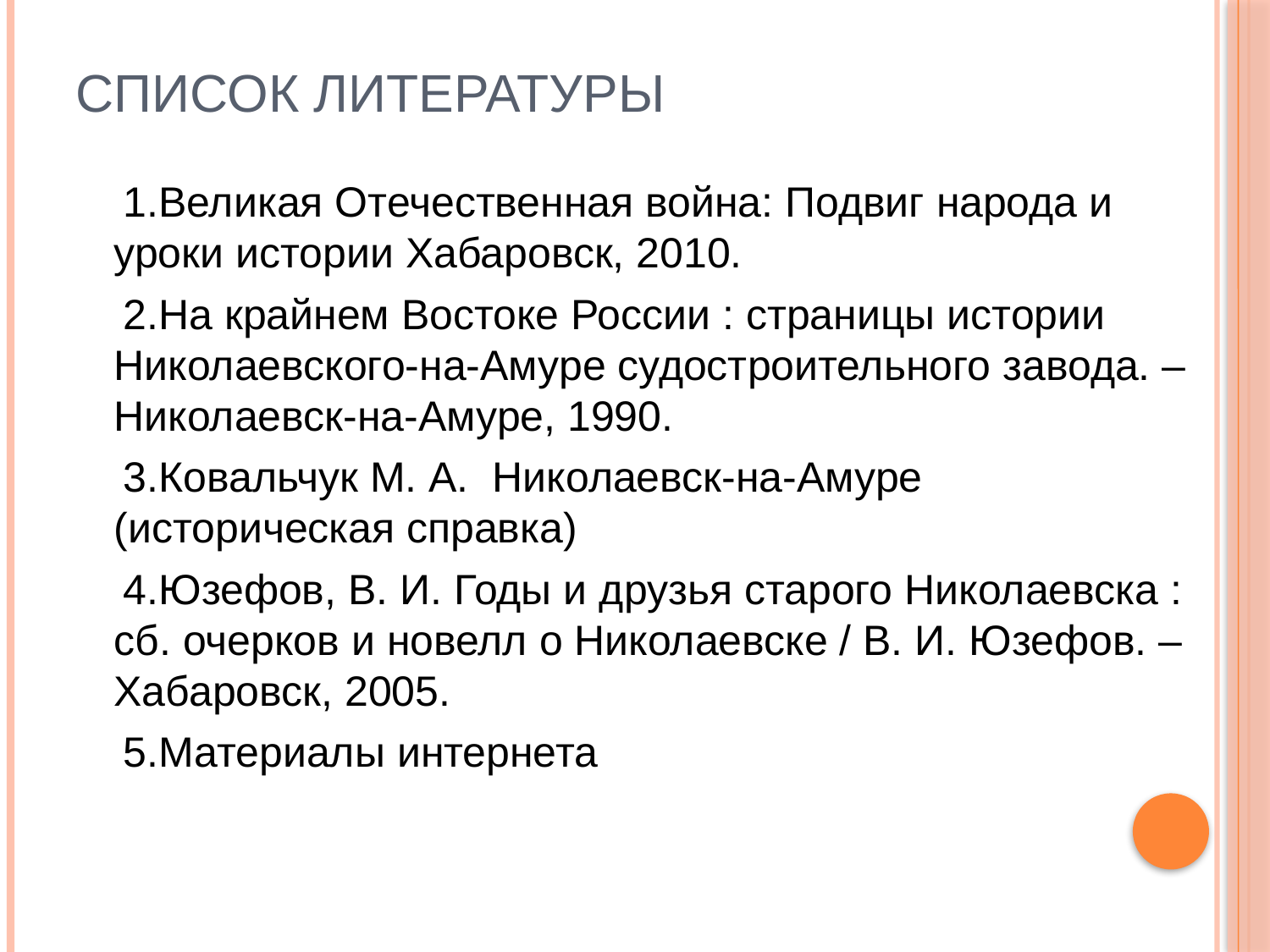

# Список литературы
    1.Великая Отечественная война: Подвиг народа и уроки истории Хабаровск, 2010.
    2.На крайнем Востоке России : страницы истории Николаевского-на-Амуре судостроительного завода. – Николаевск-на-Амуре, 1990.
    3.Ковальчук М. А.  Николаевск-на-Амуре  (историческая справка)
    4.Юзефов, В. И. Годы и друзья старого Николаевска : сб. очерков и новелл о Николаевске / В. И. Юзефов. – Хабаровск, 2005.
    5.Материалы интернета